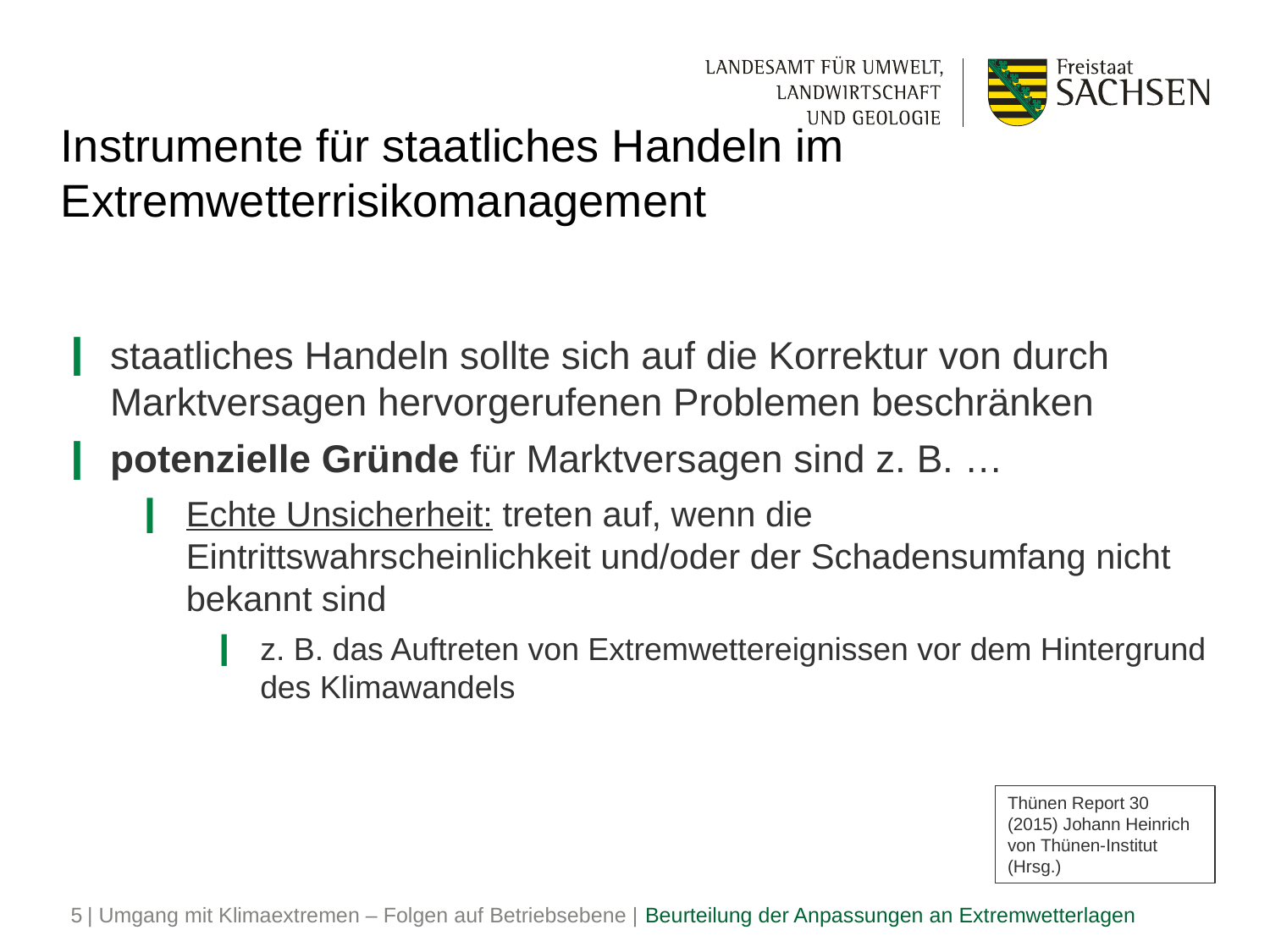

# Instrumente für staatliches Handeln im Extremwetterrisikomanagement
staatliches Handeln sollte sich auf die Korrektur von durch Marktversagen hervorgerufenen Problemen beschränken
potenzielle Gründe für Marktversagen sind z. B. …
Echte Unsicherheit: treten auf, wenn die Eintrittswahrscheinlichkeit und/oder der Schadensumfang nicht bekannt sind
z. B. das Auftreten von Extremwettereignissen vor dem Hintergrund des Klimawandels
Thünen Report 30 (2015) Johann Heinrich von Thünen-Institut (Hrsg.)